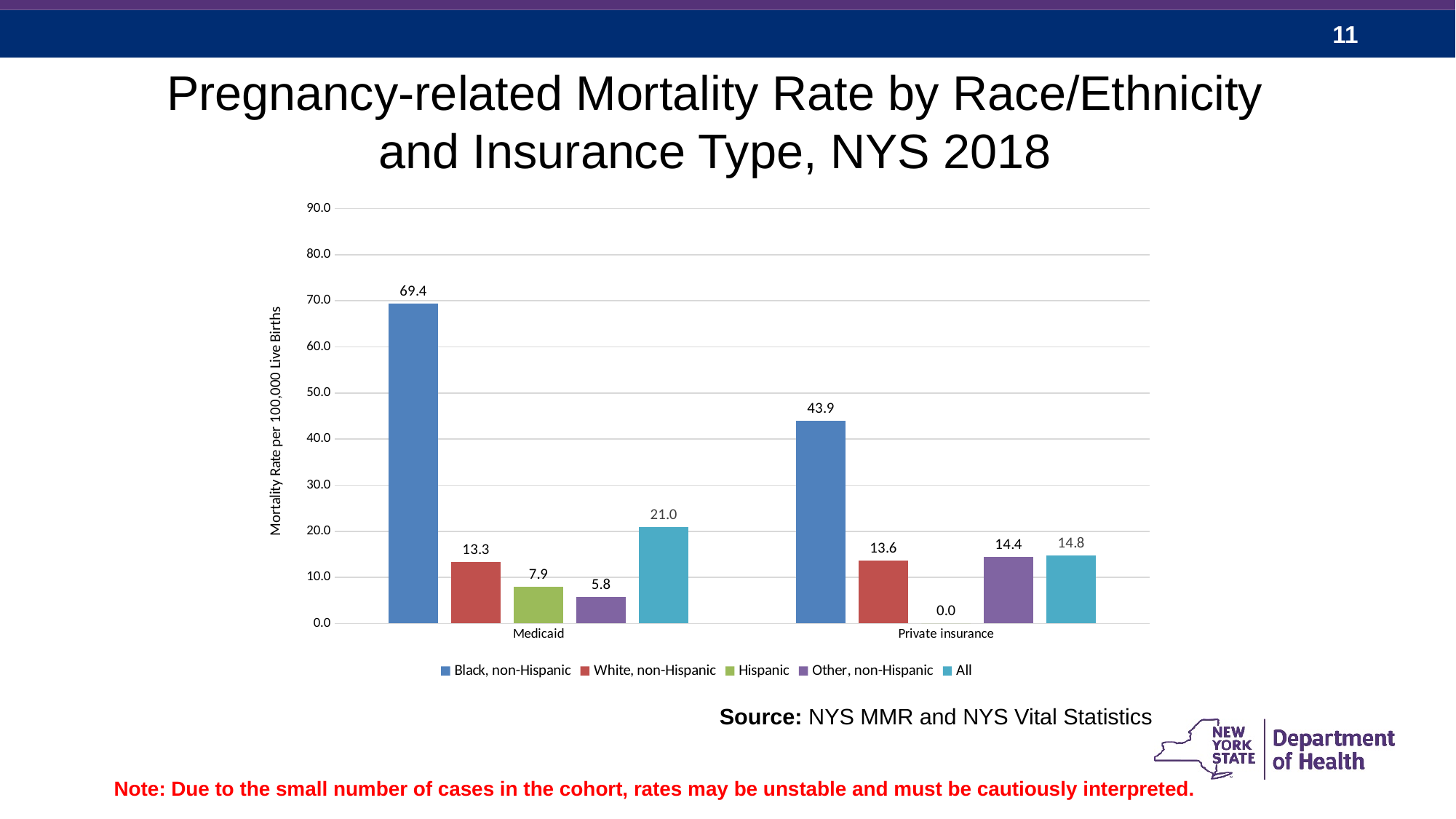

Pregnancy-related Mortality Rate by Race/Ethnicity
and Insurance Type, NYS 2018

### Chart

| Category | Black, non-Hispanic | White, non-Hispanic | Hispanic | Other, non-Hispanic | All |
|---|---|---|---|---|---|
| Medicaid | 69.4058856191005 | 13.328357413232393 | 7.891414141414142 | 5.759705103098721 | 20.959966464053657 |
| Private insurance | 43.92225760404085 | 13.563408936779446 | 0.0 | 14.427932477276007 | 14.82521076507971 |

### Chart

| Category |
|---|
              Source: NYS MMR and NYS Vital Statistics
Note: Due to the small number of cases in the cohort, rates may be unstable and must be cautiously interpreted.